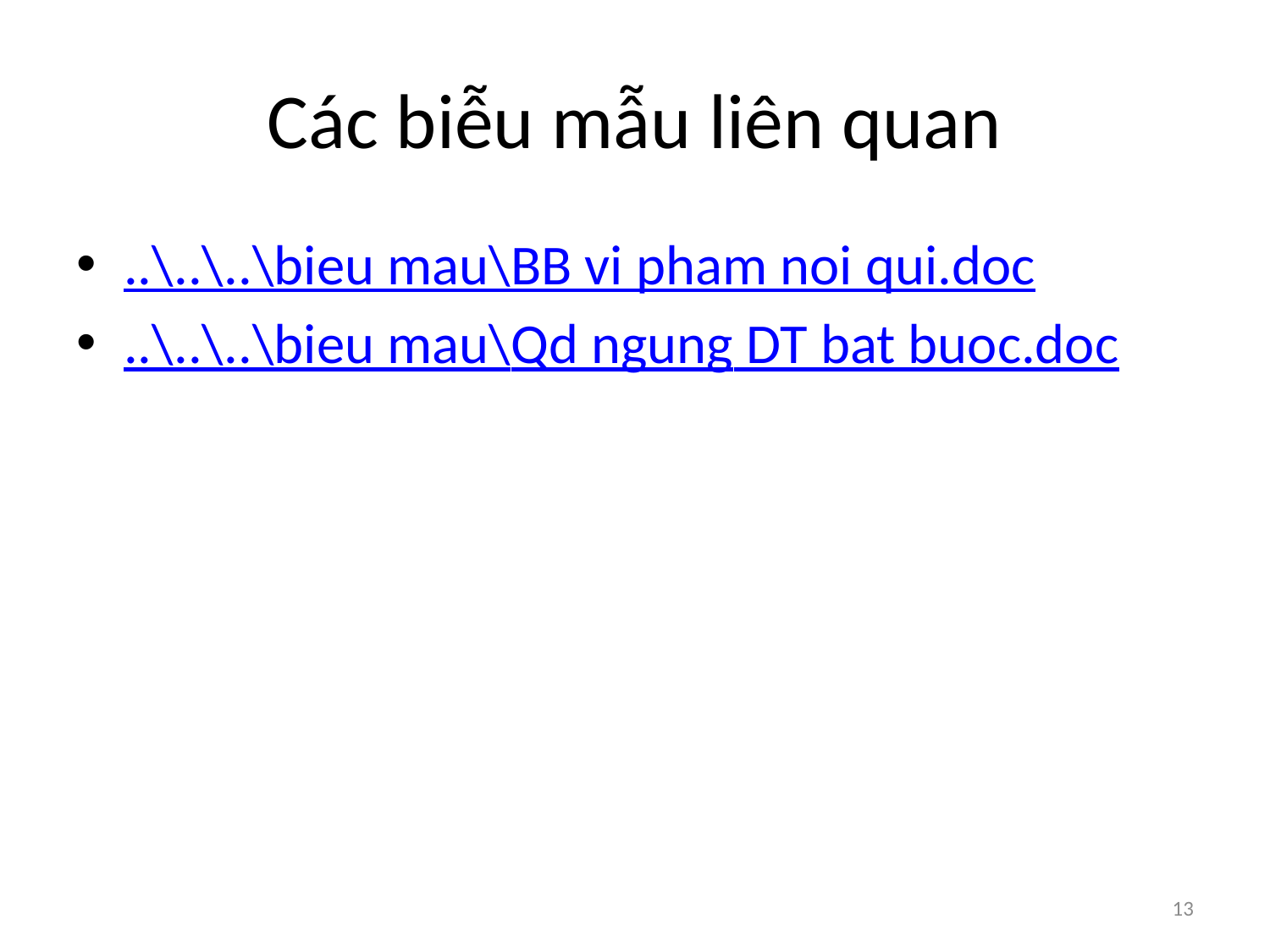

# Các biễu mẫu liên quan
..\..\..\bieu mau\BB vi pham noi qui.doc
..\..\..\bieu mau\Qd ngung DT bat buoc.doc
13